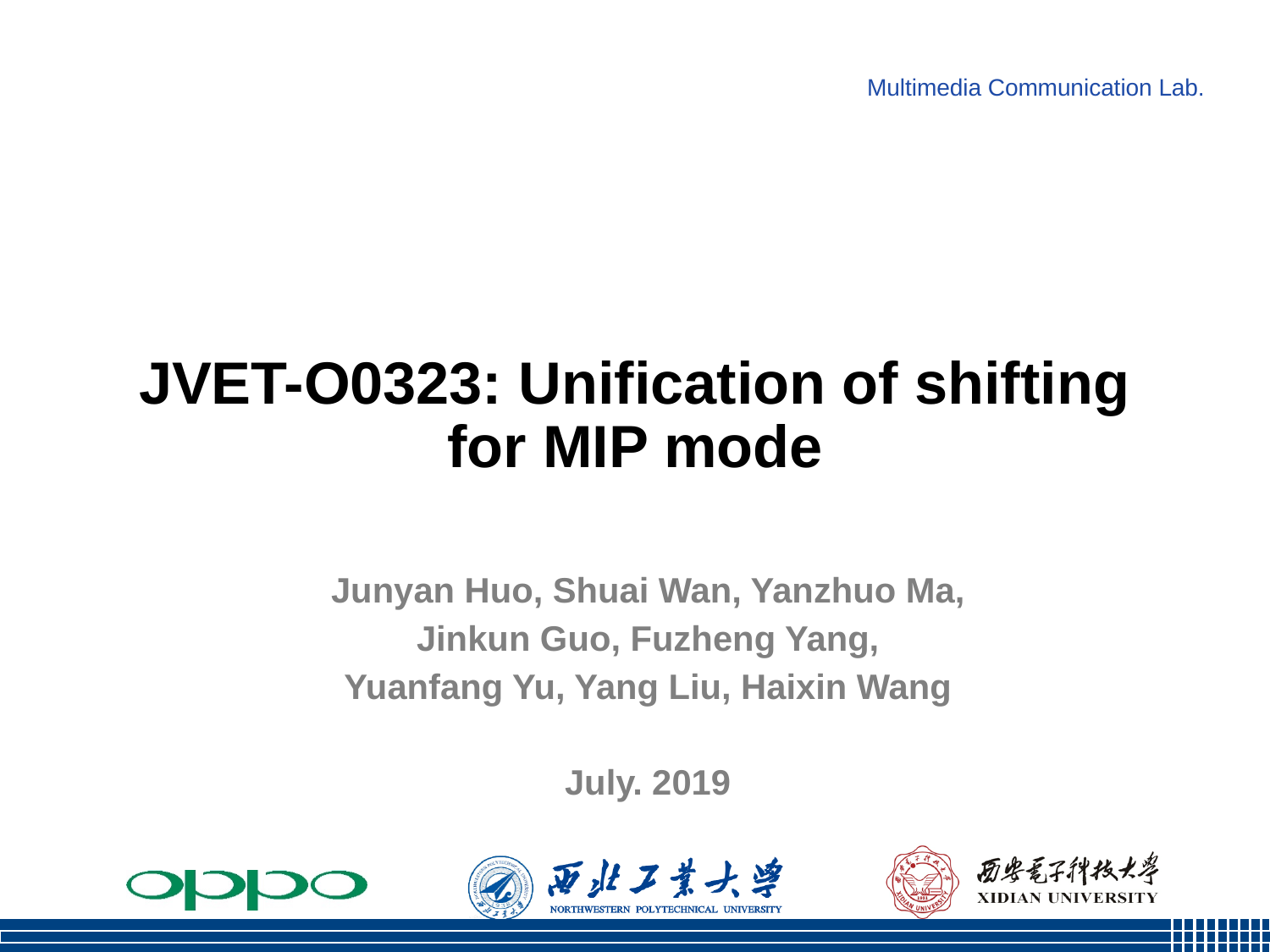

# JVET-O0323: Unification of shifting for MIP mode
Junyan Huo, Shuai Wan, Yanzhuo Ma,
Jinkun Guo, Fuzheng Yang,
Yuanfang Yu, Yang Liu, Haixin Wang

July. 2019